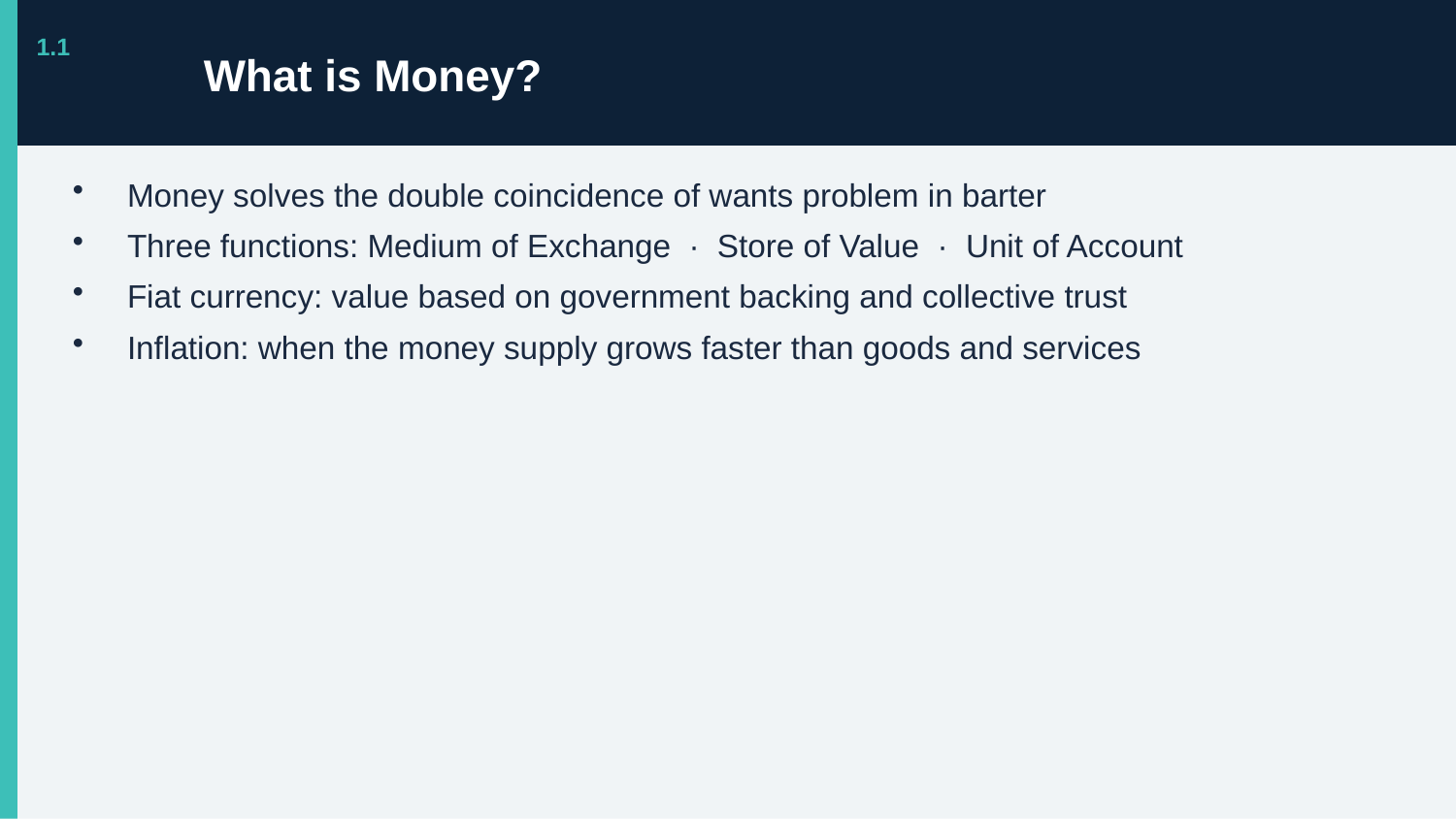

What is Money?
1.1
Money solves the double coincidence of wants problem in barter
Three functions: Medium of Exchange  ·  Store of Value  ·  Unit of Account
Fiat currency: value based on government backing and collective trust
Inflation: when the money supply grows faster than goods and services